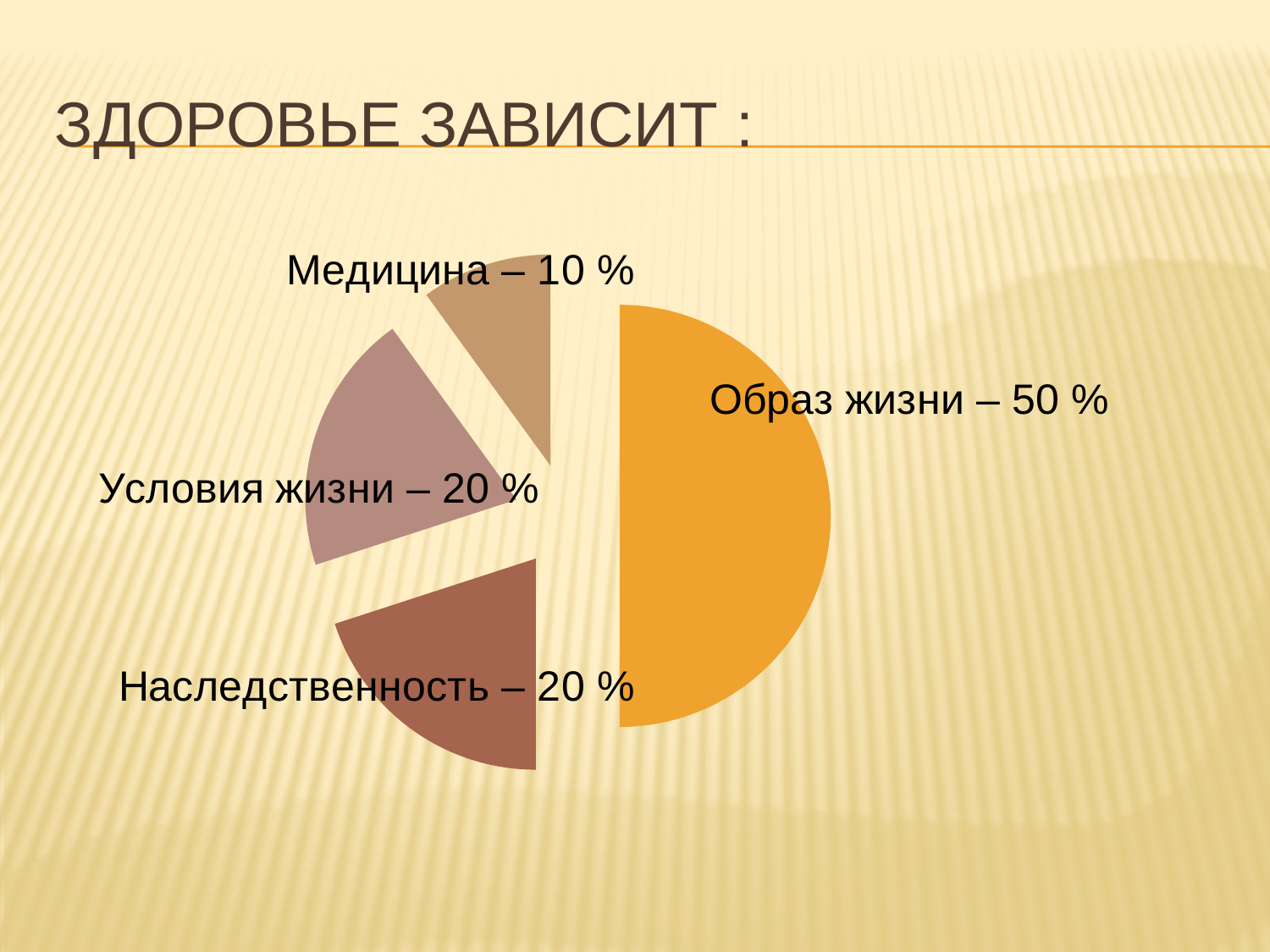

# Здоровье зависит :

### Chart

| Category | Продажи |
|---|---|
| Кв. 1 | 5.0 |
| Кв. 2 | 2.0 |
| Кв. 3 | 2.0 |
| Кв. 4 | 1.0 |